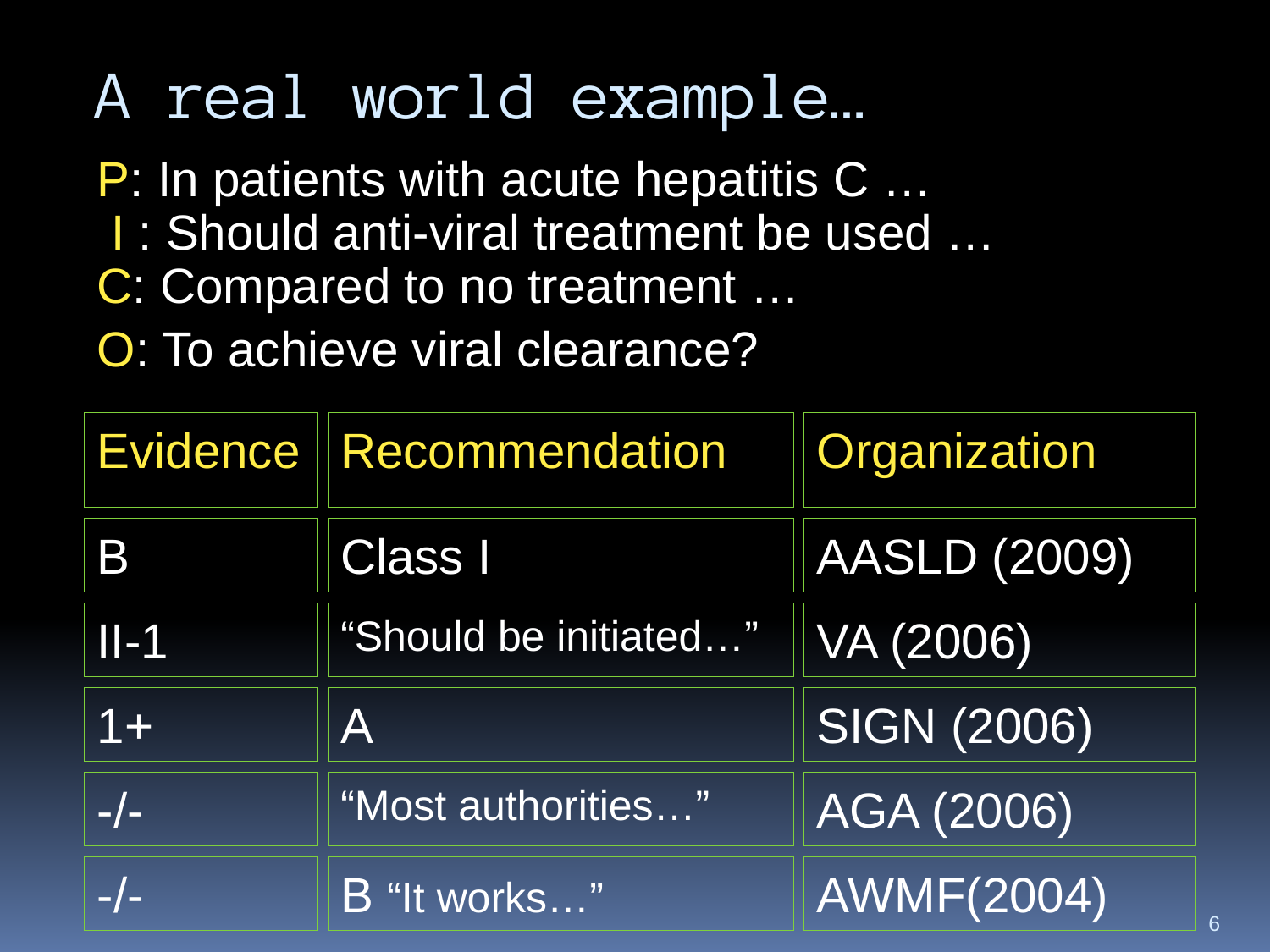

# A real world example…
P: In patients with acute hepatitis C …
 I : Should anti-viral treatment be used …
C: Compared to no treatment …
O: To achieve viral clearance?
Evidence
Recommendation
Organization
B
Class I
AASLD (2009)
II-1
“Should be initiated…”
VA (2006)
1+
A
SIGN (2006)
-/-
“Most authorities…”
AGA (2006)
-/-
B “It works…”
AWMF(2004)
6